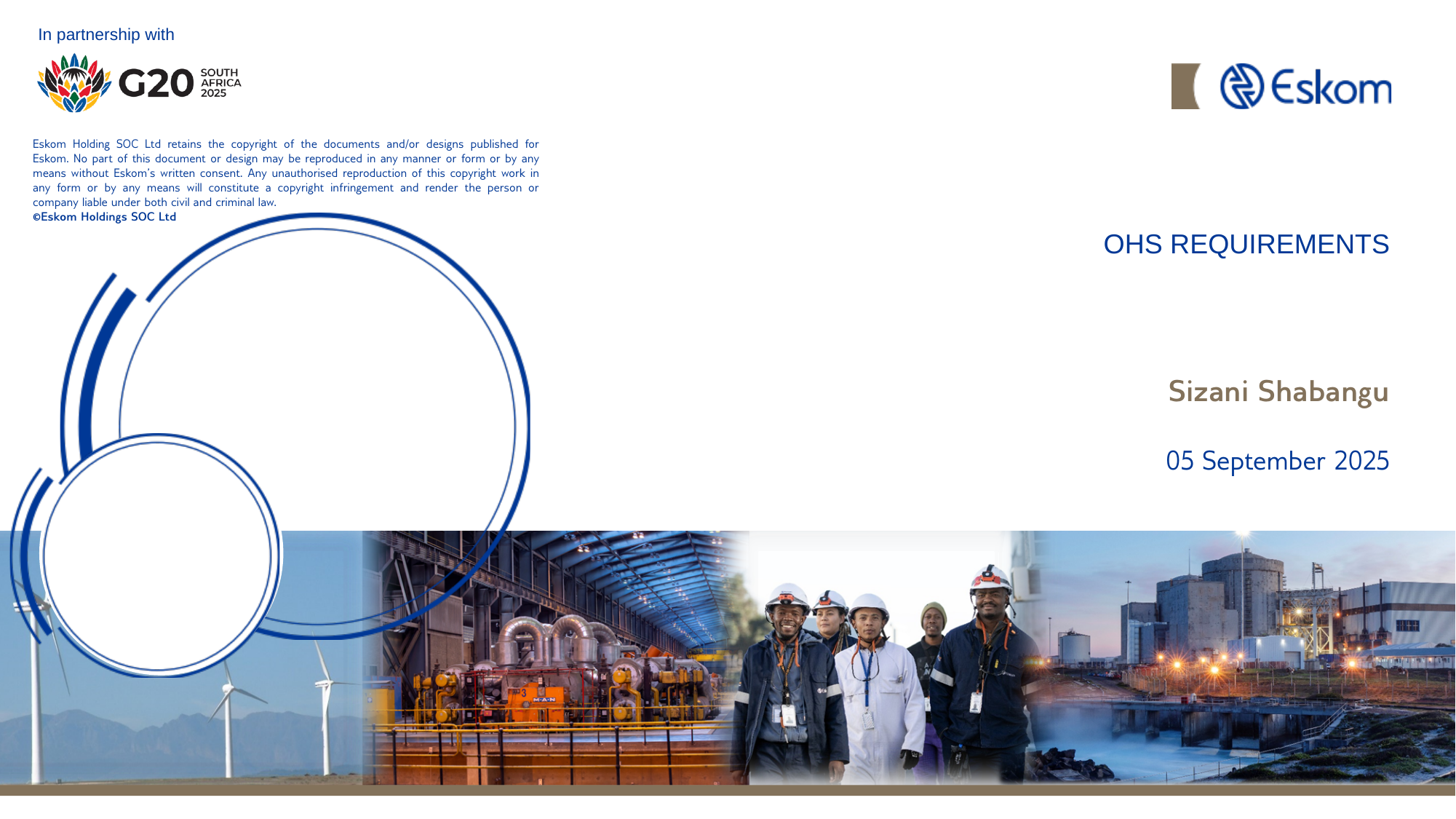

# OHS REQUIREMENTS

Sizani Shabangu
05 September 2025